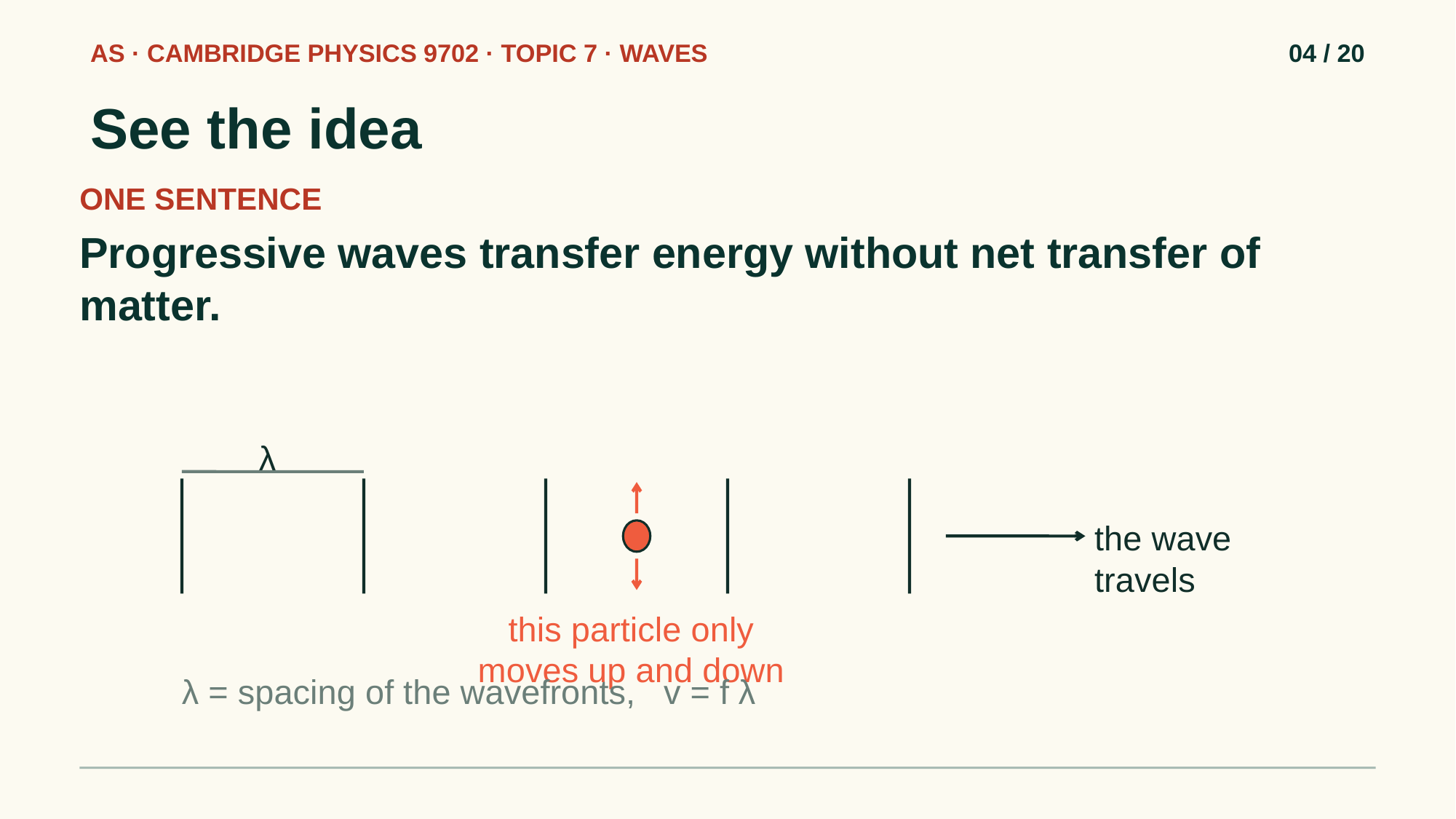

AS · CAMBRIDGE PHYSICS 9702 · TOPIC 7 · WAVES
04 / 20
See the idea
ONE SENTENCE
Progressive waves transfer energy without net transfer of matter.
λ

the wave travels

this particle only moves up and down
λ = spacing of the wavefronts,   v = f λ